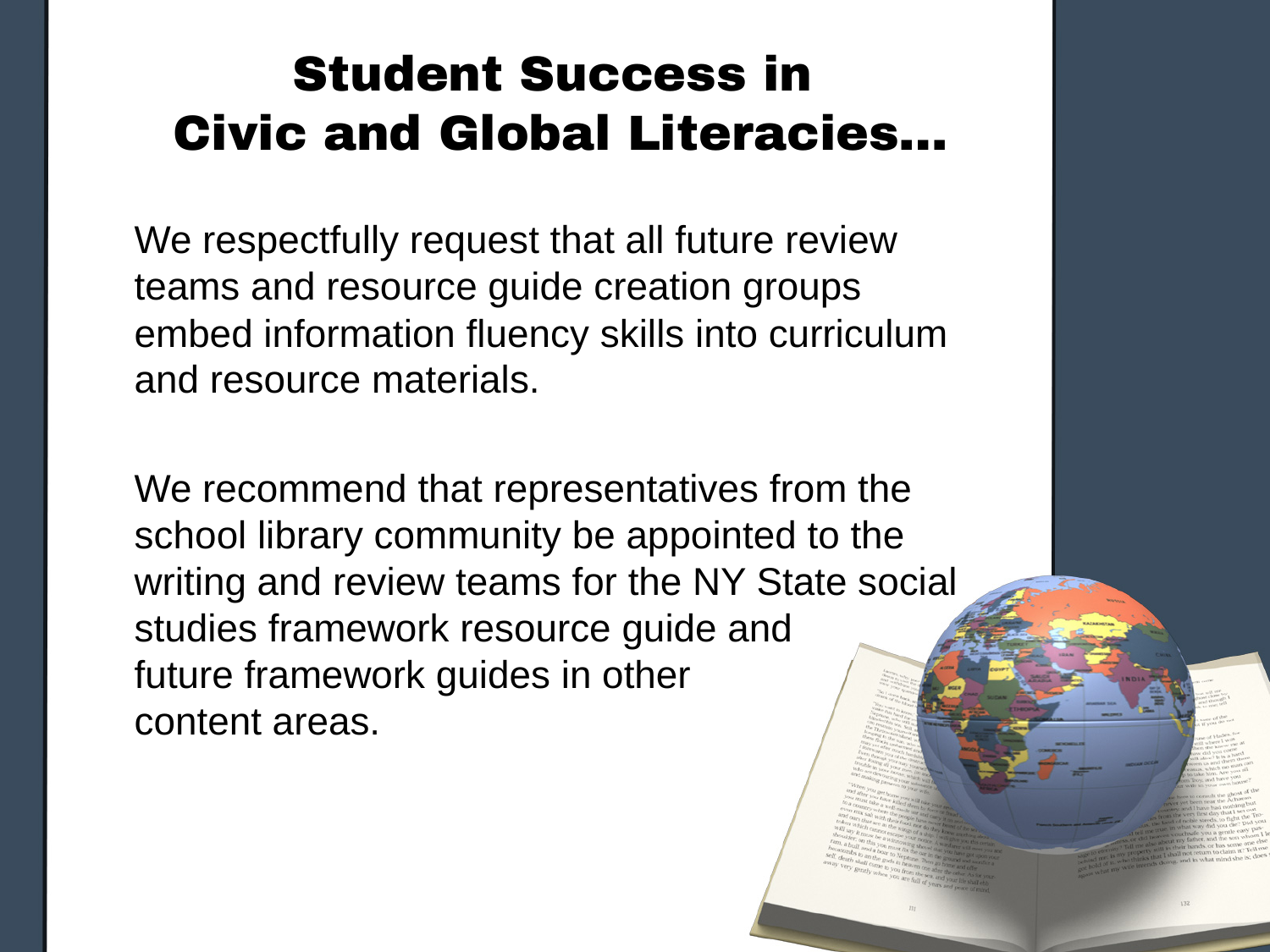

# Student Success in Civic and Global Literacies…

	We respectfully request that all future review teams and resource guide creation groups embed information fluency skills into curriculum and resource materials.

	We recommend that representatives from the school library community be appointed to the writing and review teams for the NY State social studies framework resource guide and        future framework guides in other               content areas.